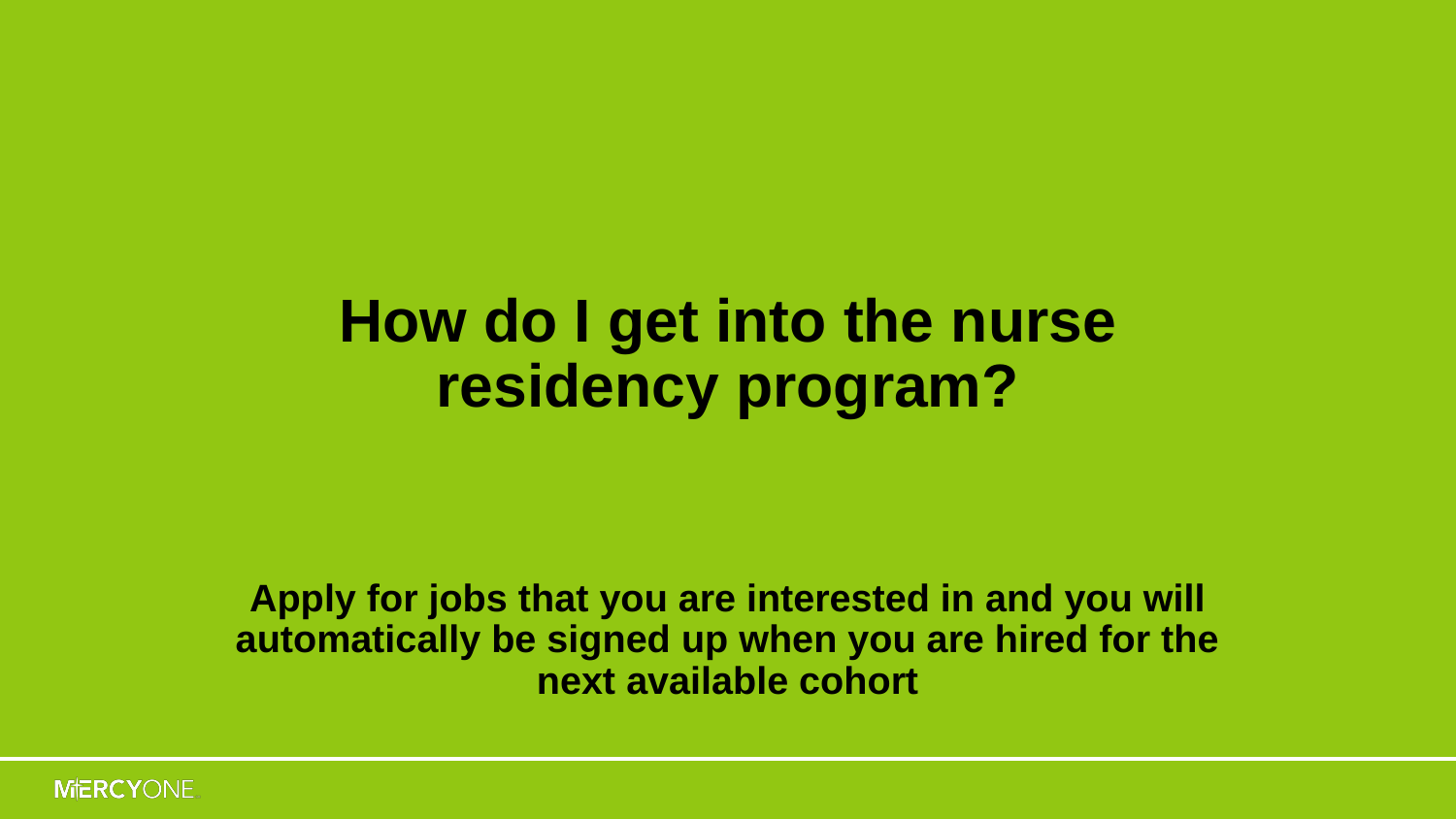

# How do I get into the nurse residency program?
Apply for jobs that you are interested in and you will automatically be signed up when you are hired for the next available cohort